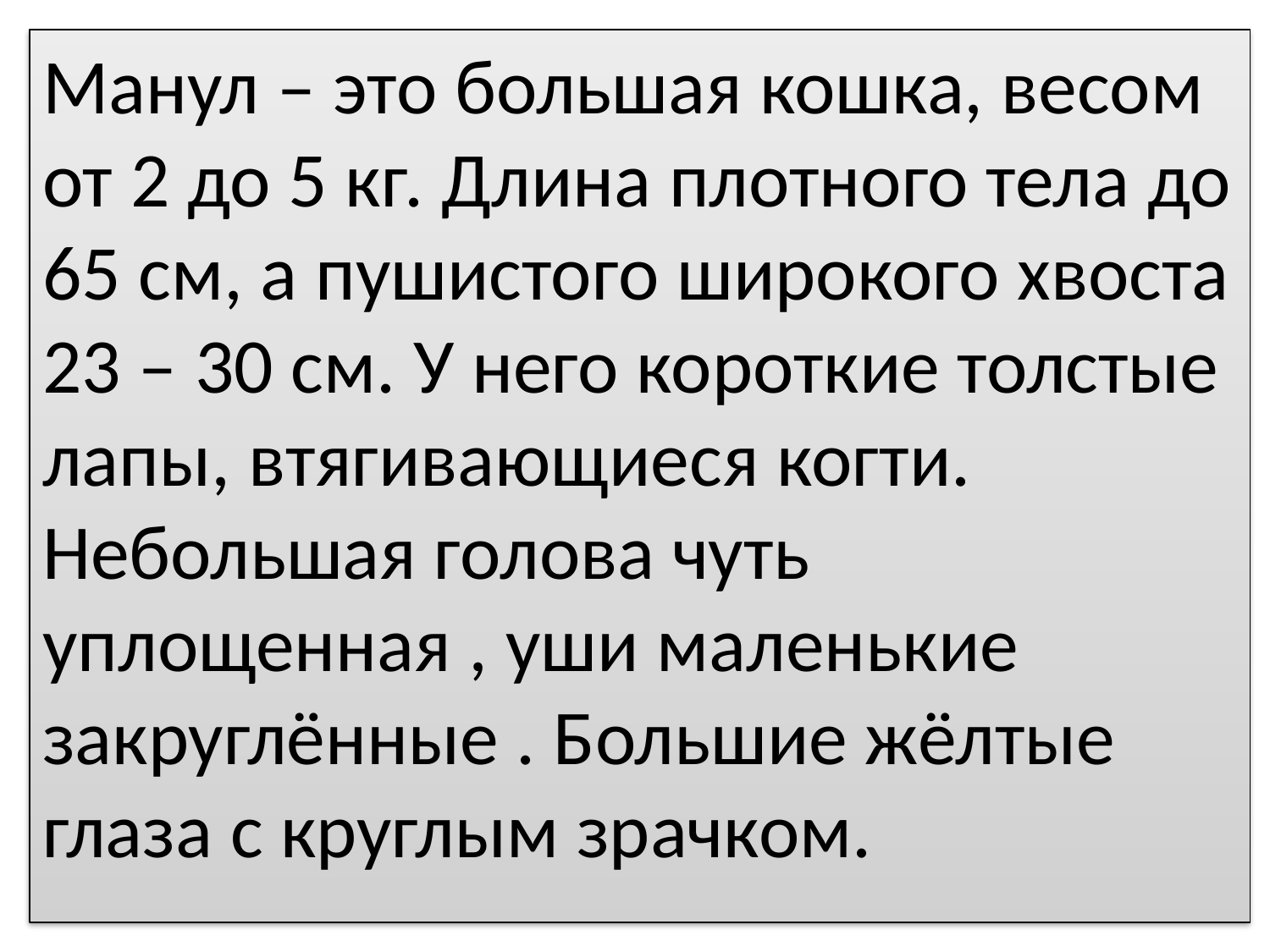

# Манул – это большая кошка, весом от 2 до 5 кг. Длина плотного тела до 65 см, а пушистого широкого хвоста 23 – 30 см. У него короткие толстые лапы, втягивающиеся когти. Небольшая голова чуть уплощенная , уши маленькие  закруглённые . Большие жёлтые глаза с круглым зрачком.